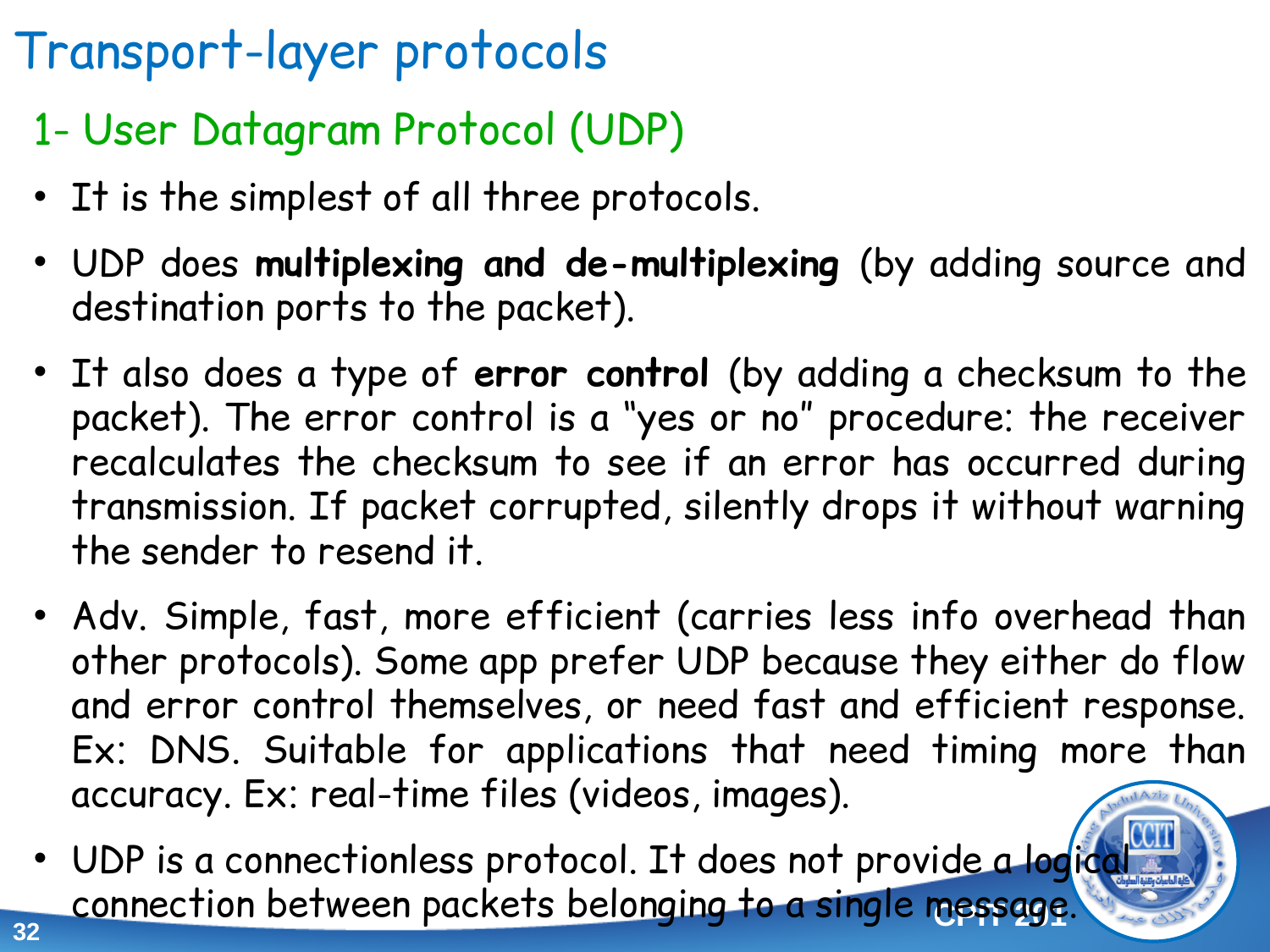

Transport-layer protocols
1- User Datagram Protocol (UDP)
It is the simplest of all three protocols.
UDP does multiplexing and de-multiplexing (by adding source and destination ports to the packet).
It also does a type of error control (by adding a checksum to the packet). The error control is a “yes or no” procedure: the receiver recalculates the checksum to see if an error has occurred during transmission. If packet corrupted, silently drops it without warning the sender to resend it.
Adv. Simple, fast, more efficient (carries less info overhead than other protocols). Some app prefer UDP because they either do flow and error control themselves, or need fast and efficient response. Ex: DNS. Suitable for applications that need timing more than accuracy. Ex: real-time files (videos, images).
UDP is a connectionless protocol. It does not provide a logical connection between packets belonging to a single message.

32